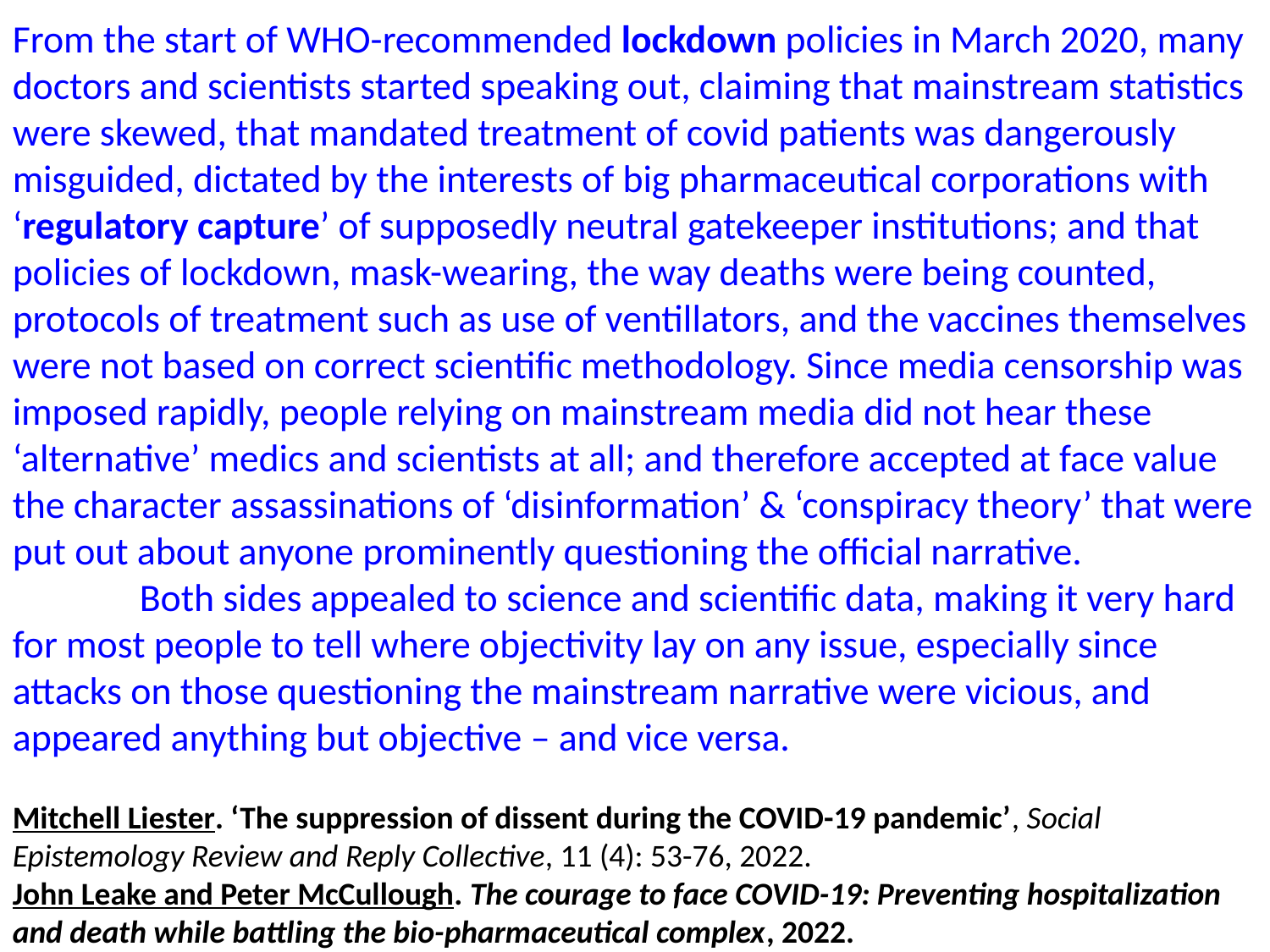

From the start of WHO-recommended lockdown policies in March 2020, many doctors and scientists started speaking out, claiming that mainstream statistics were skewed, that mandated treatment of covid patients was dangerously misguided, dictated by the interests of big pharmaceutical corporations with ‘regulatory capture’ of supposedly neutral gatekeeper institutions; and that policies of lockdown, mask-wearing, the way deaths were being counted, protocols of treatment such as use of ventillators, and the vaccines themselves were not based on correct scientific methodology. Since media censorship was imposed rapidly, people relying on mainstream media did not hear these ‘alternative’ medics and scientists at all; and therefore accepted at face value the character assassinations of ‘disinformation’ & ‘conspiracy theory’ that were put out about anyone prominently questioning the official narrative.
	Both sides appealed to science and scientific data, making it very hard for most people to tell where objectivity lay on any issue, especially since attacks on those questioning the mainstream narrative were vicious, and appeared anything but objective – and vice versa.

Mitchell Liester. ‘The suppression of dissent during the COVID-19 pandemic’, Social Epistemology Review and Reply Collective, 11 (4): 53-76, 2022.
John Leake and Peter McCullough. The courage to face COVID-19: Preventing hospitalization and death while battling the bio-pharmaceutical complex, 2022.